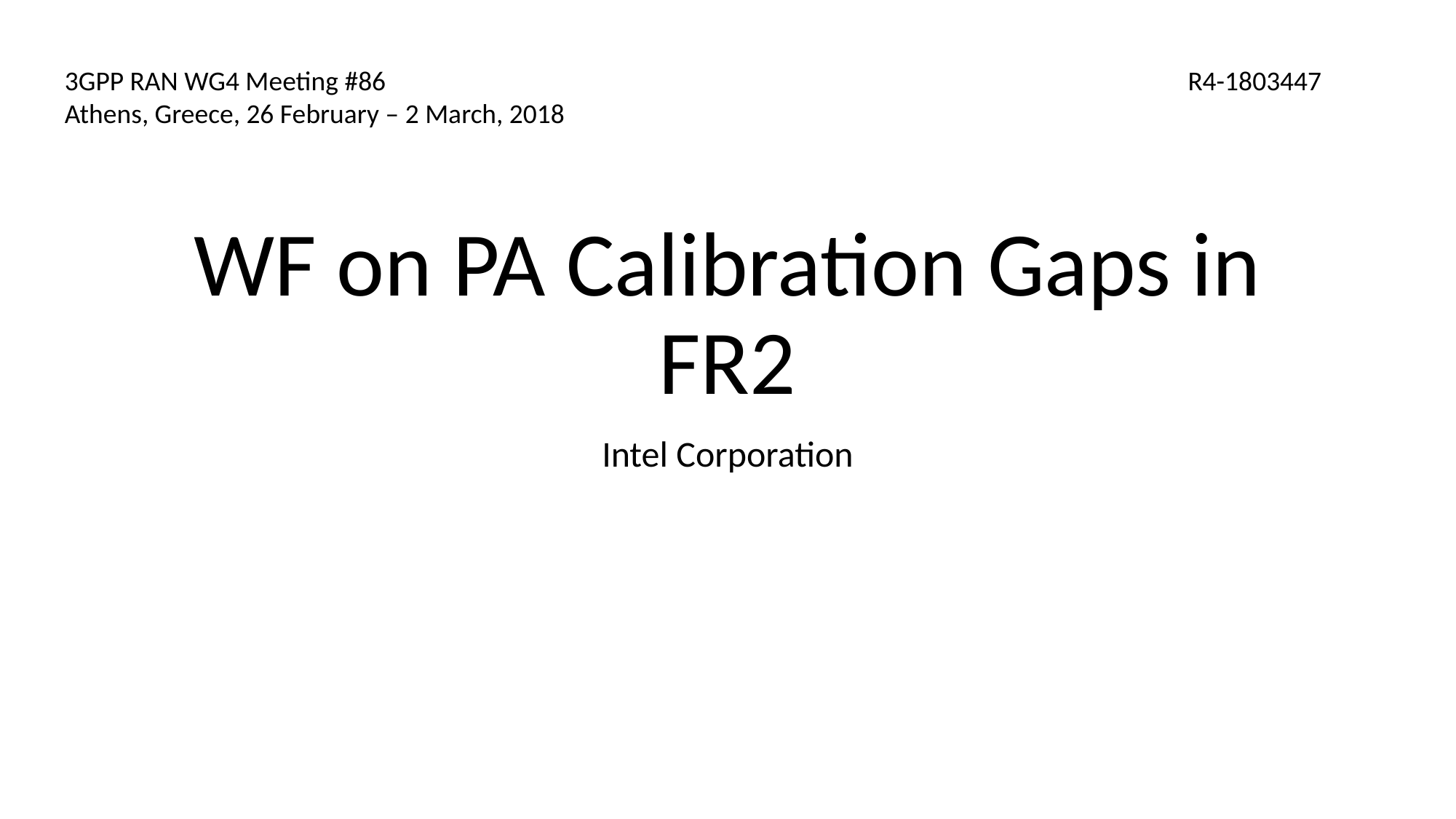

3GPP RAN WG4 Meeting #86
Athens, Greece, 26 February – 2 March, 2018
R4-1803447
# WF on PA Calibration Gaps in FR2
Intel Corporation